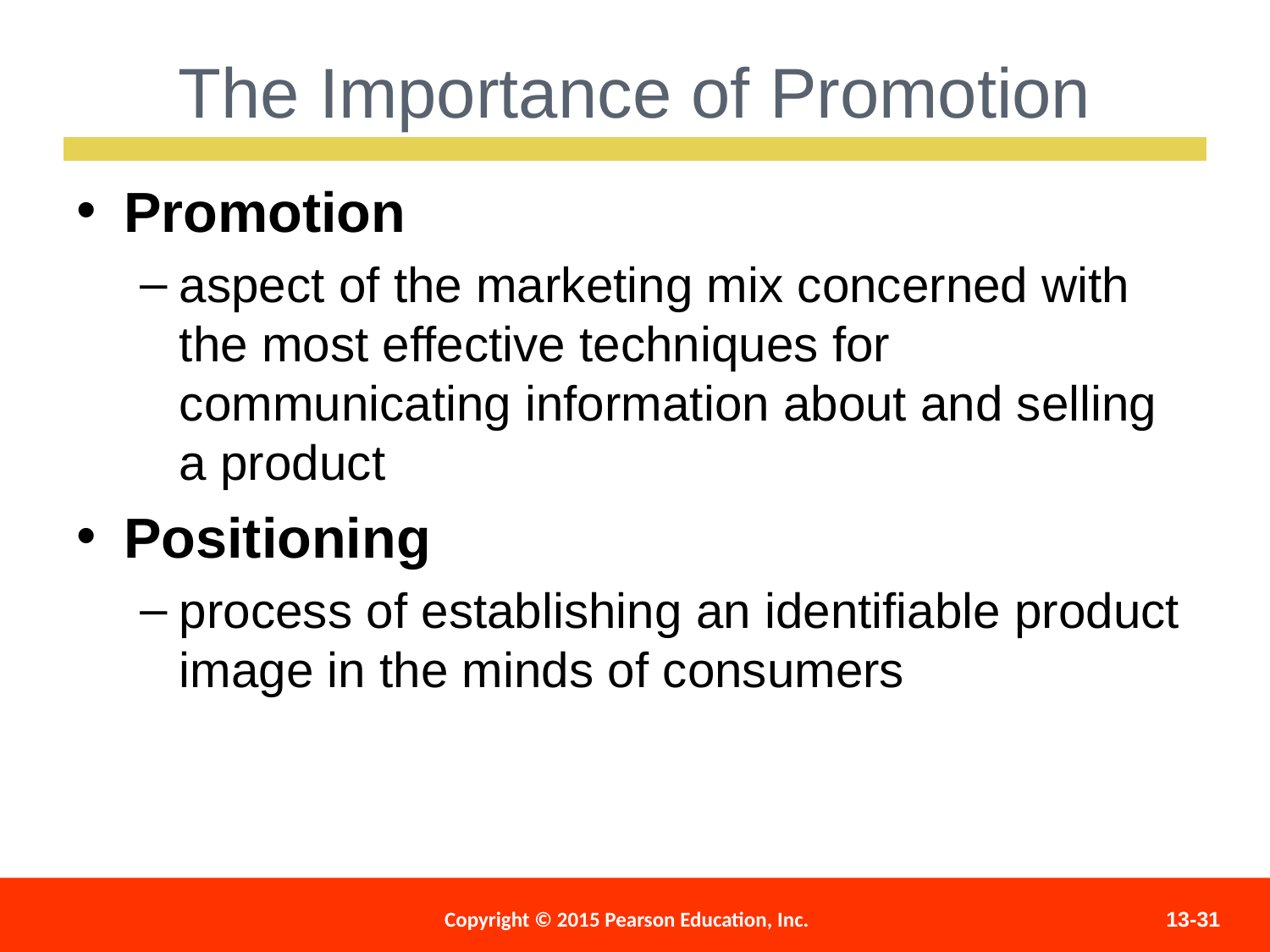

The Importance of Promotion
Promotion
aspect of the marketing mix concerned with the most effective techniques for communicating information about and selling a product
Positioning
process of establishing an identifiable product image in the minds of consumers